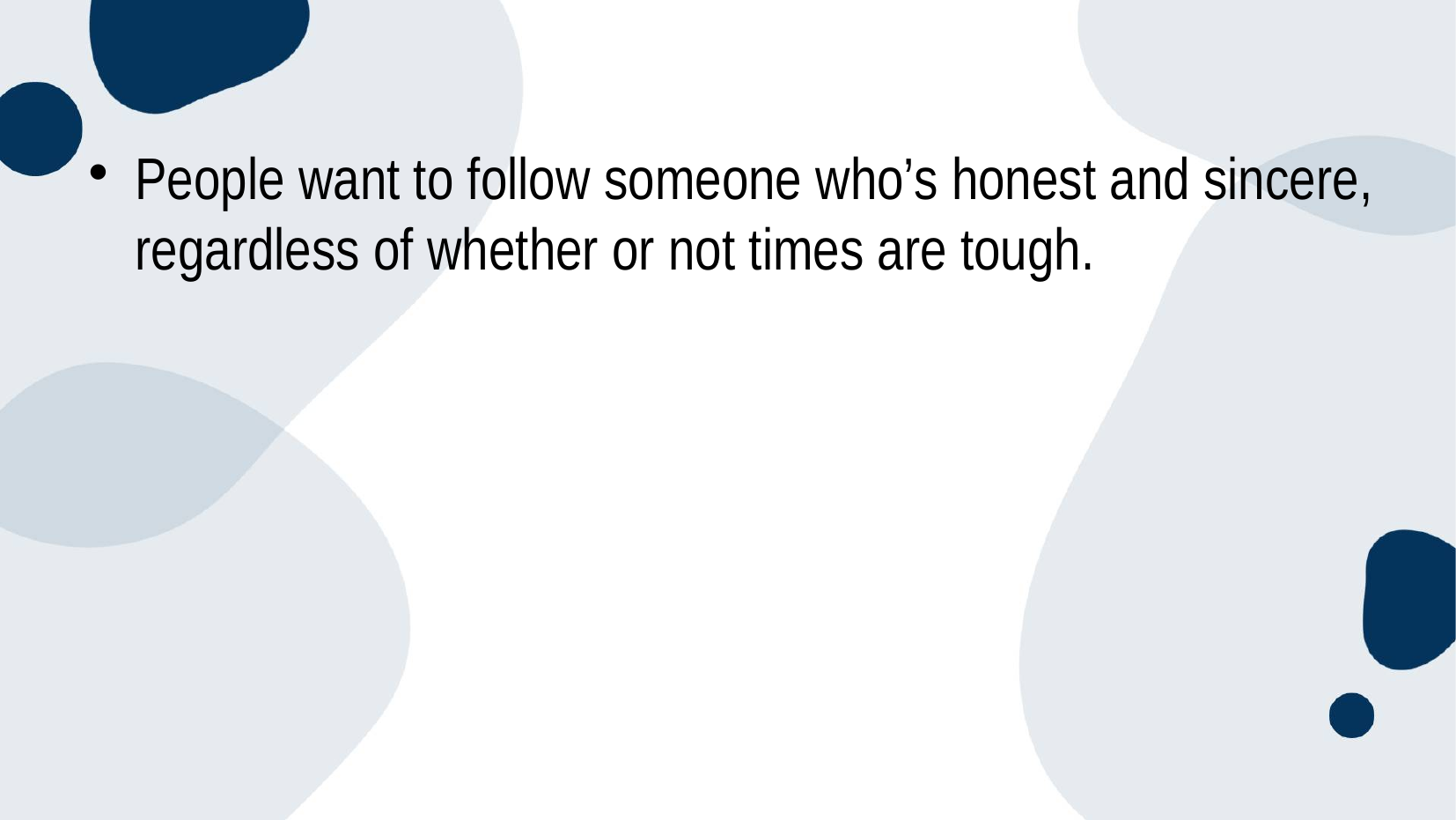

#
People want to follow someone who’s honest and sincere, regardless of whether or not times are tough.